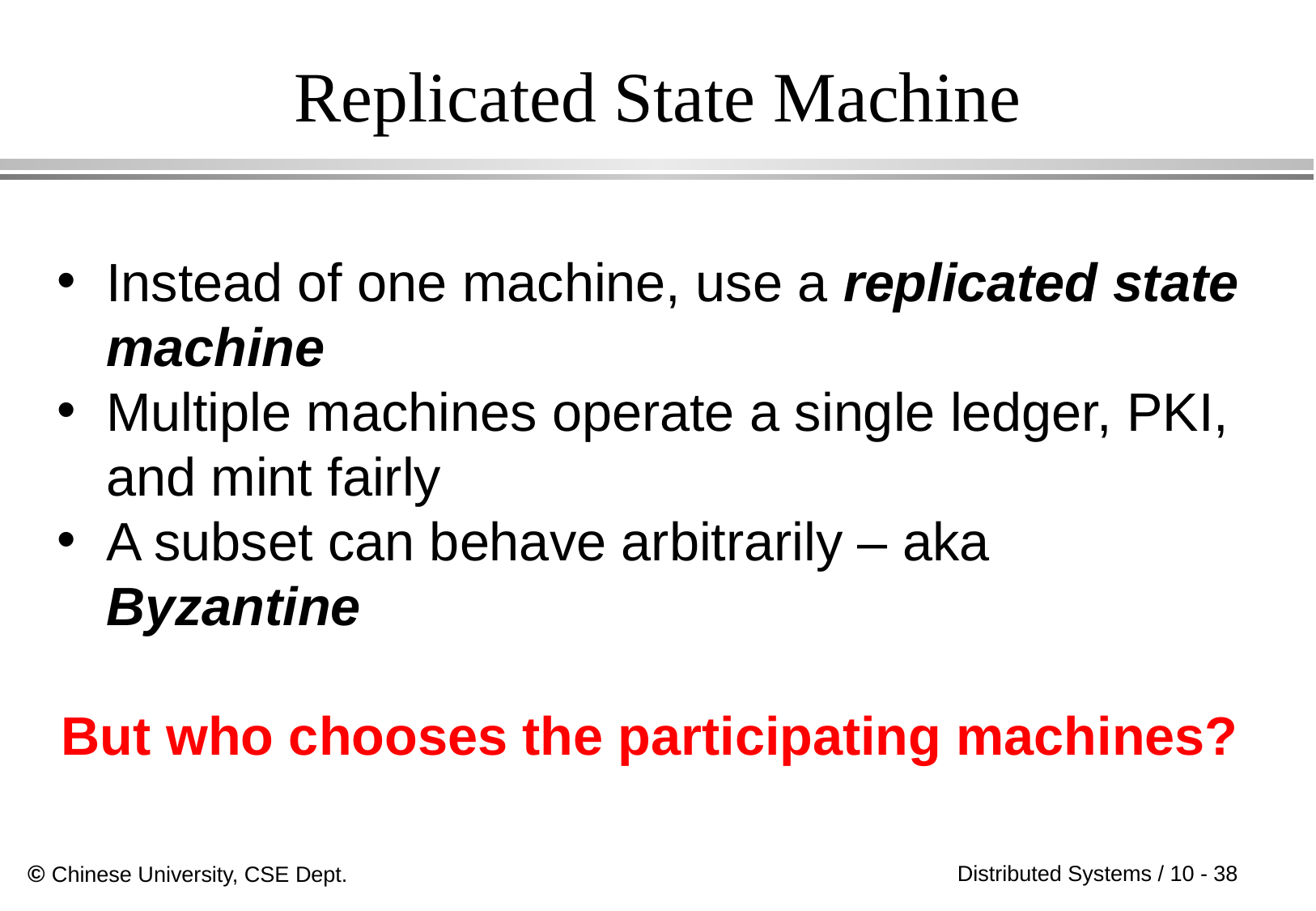

# Replicated State Machine
Instead of one machine, use a replicated state machine
Multiple machines operate a single ledger, PKI, and mint fairly
A subset can behave arbitrarily – aka Byzantine

But who chooses the participating machines?